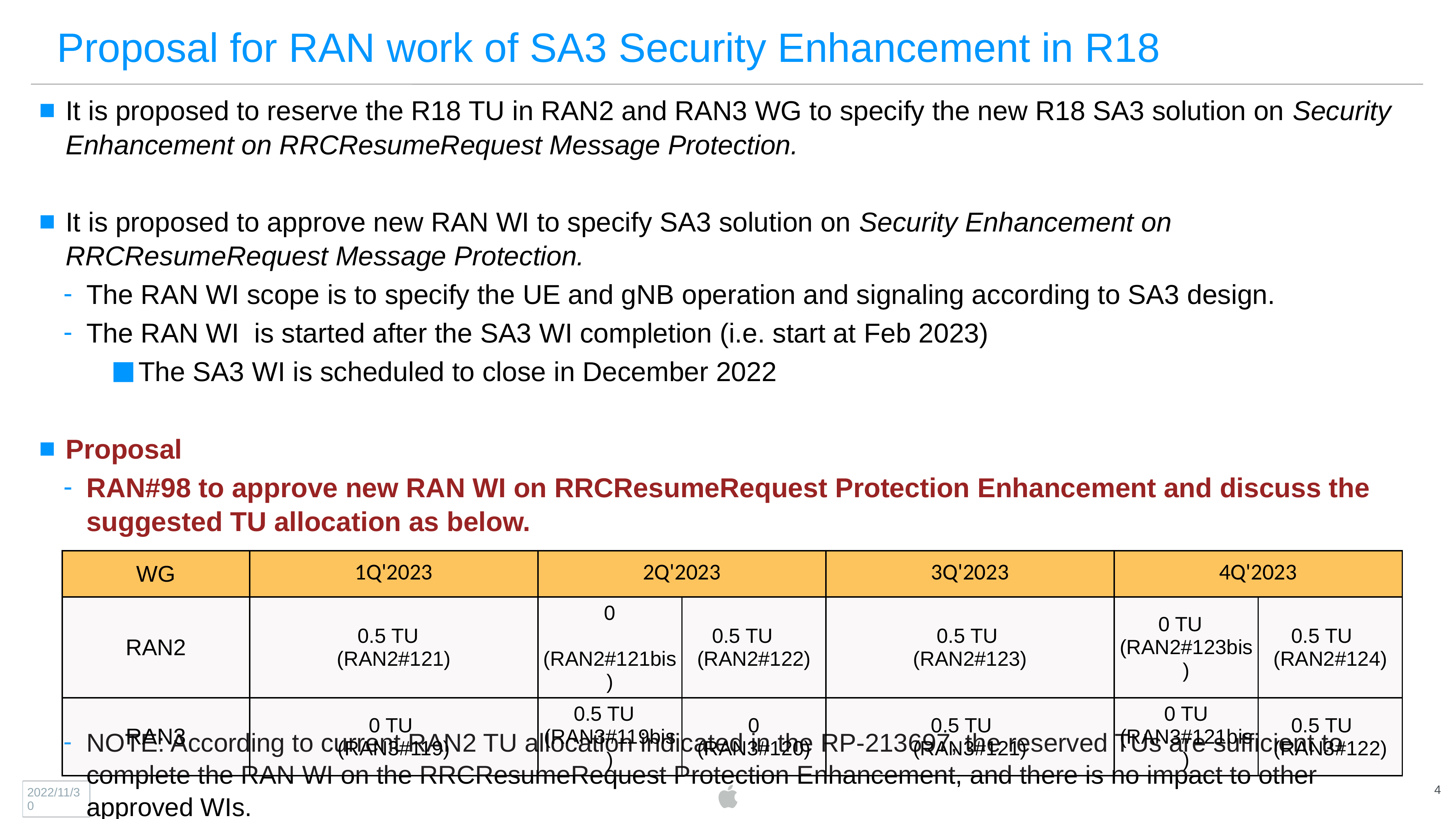

Proposal for RAN work of SA3 Security Enhancement in R18
It is proposed to reserve the R18 TU in RAN2 and RAN3 WG to specify the new R18 SA3 solution on Security Enhancement on RRCResumeRequest Message Protection.

It is proposed to approve new RAN WI to specify SA3 solution on Security Enhancement on RRCResumeRequest Message Protection.
The RAN WI scope is to specify the UE and gNB operation and signaling according to SA3 design.
The RAN WI  is started after the SA3 WI completion (i.e. start at Feb 2023)
The SA3 WI is scheduled to close in December 2022

Proposal
RAN#98 to approve new RAN WI on RRCResumeRequest Protection Enhancement and discuss the suggested TU allocation as below.

NOTE: According to current RAN2 TU allocation indicated in the RP-213697, the reserved TUs are sufficient to complete the RAN WI on the RRCResumeRequest Protection Enhancement, and there is no impact to other approved WIs.
| WG | 1Q'2023 | 2Q'2023 |  | 3Q'2023 | 4Q'2023 |  |
| --- | --- | --- | --- | --- | --- | --- |
| RAN2 | 0.5 TU (RAN2#121) | 0 (RAN2#121bis) | 0.5 TU (RAN2#122) | 0.5 TU (RAN2#123) | 0 TU (RAN2#123bis) | 0.5 TU (RAN2#124) |
| RAN3 | 0 TU (RAN3#119) | 0.5 TU (RAN3#119bis) | 0 (RAN3#120) | 0.5 TU (RAN3#121) | 0 TU (RAN3#121bis) | 0.5 TU (RAN3#122) |
4